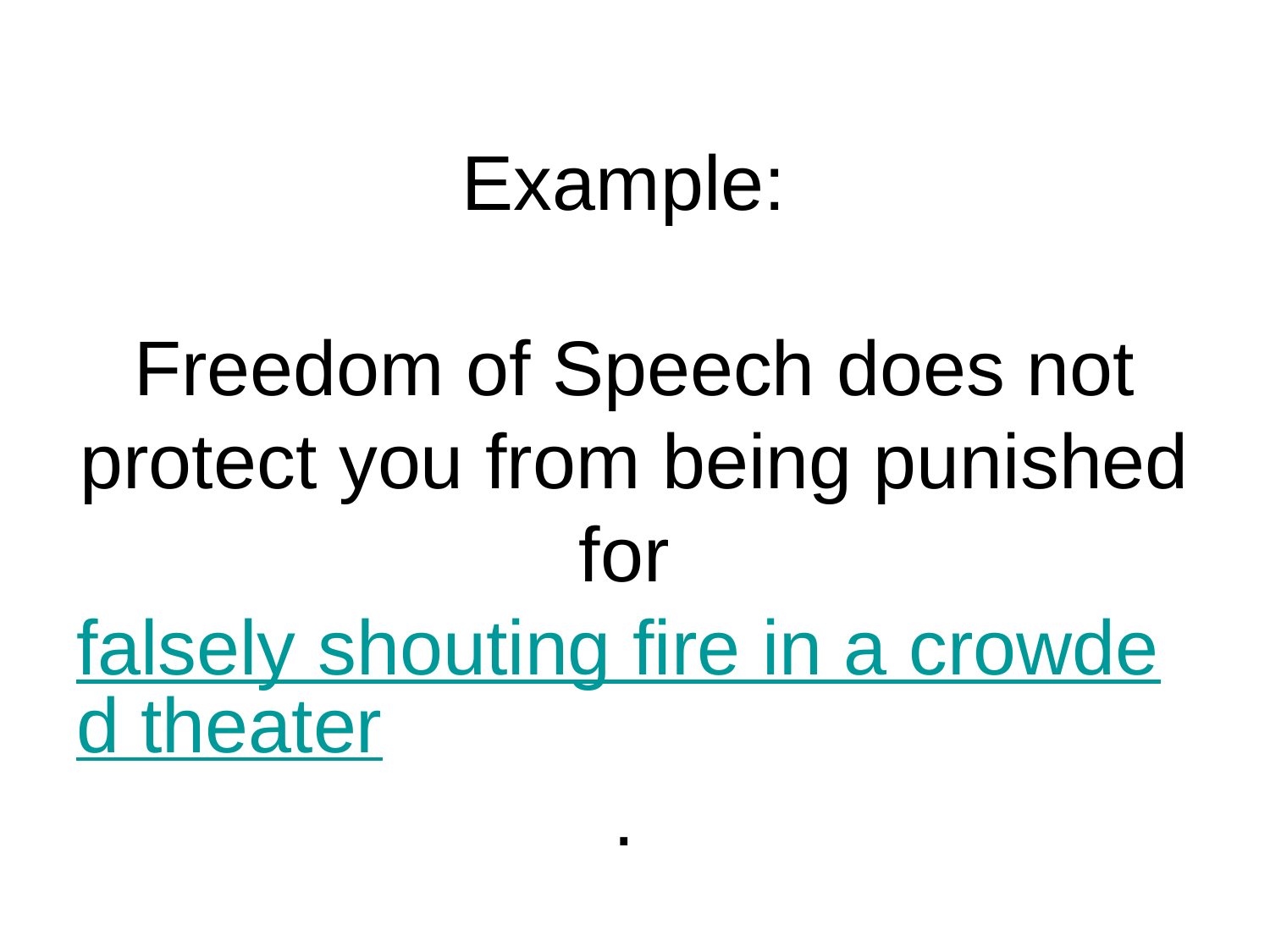

# Example: Freedom of Speech does not protect you from being punished for falsely shouting fire in a crowded theater.